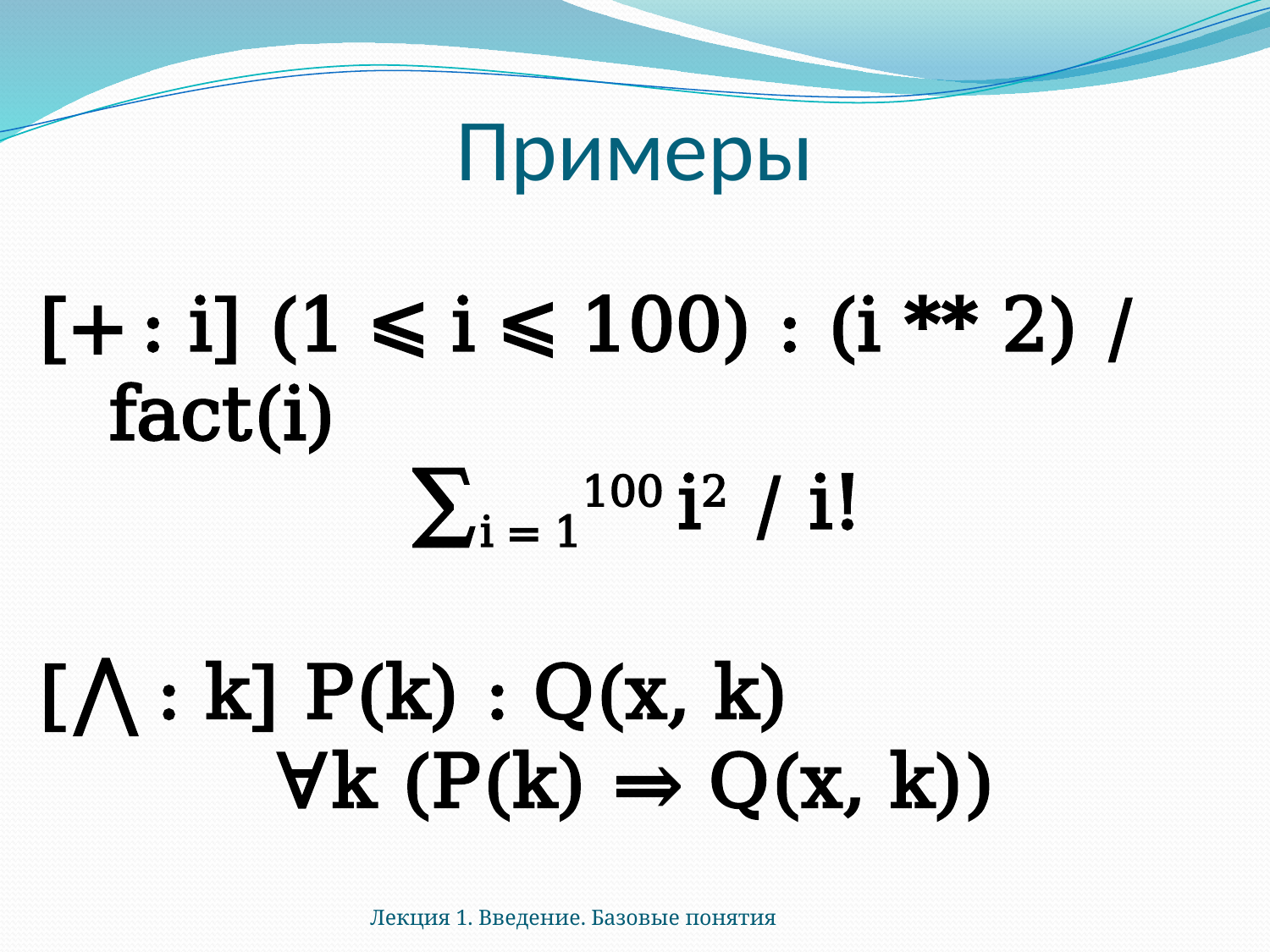

# Примеры
[+ : i] (1 ⩽ i ⩽ 100) : (i ** 2) / fact(i)
∑i = 1100 i2 / i!

[⋀ : k] P(k) : Q(x, k)
∀k (P(k) ⇒ Q(x, k))
Лекция 1. Введение. Базовые понятия